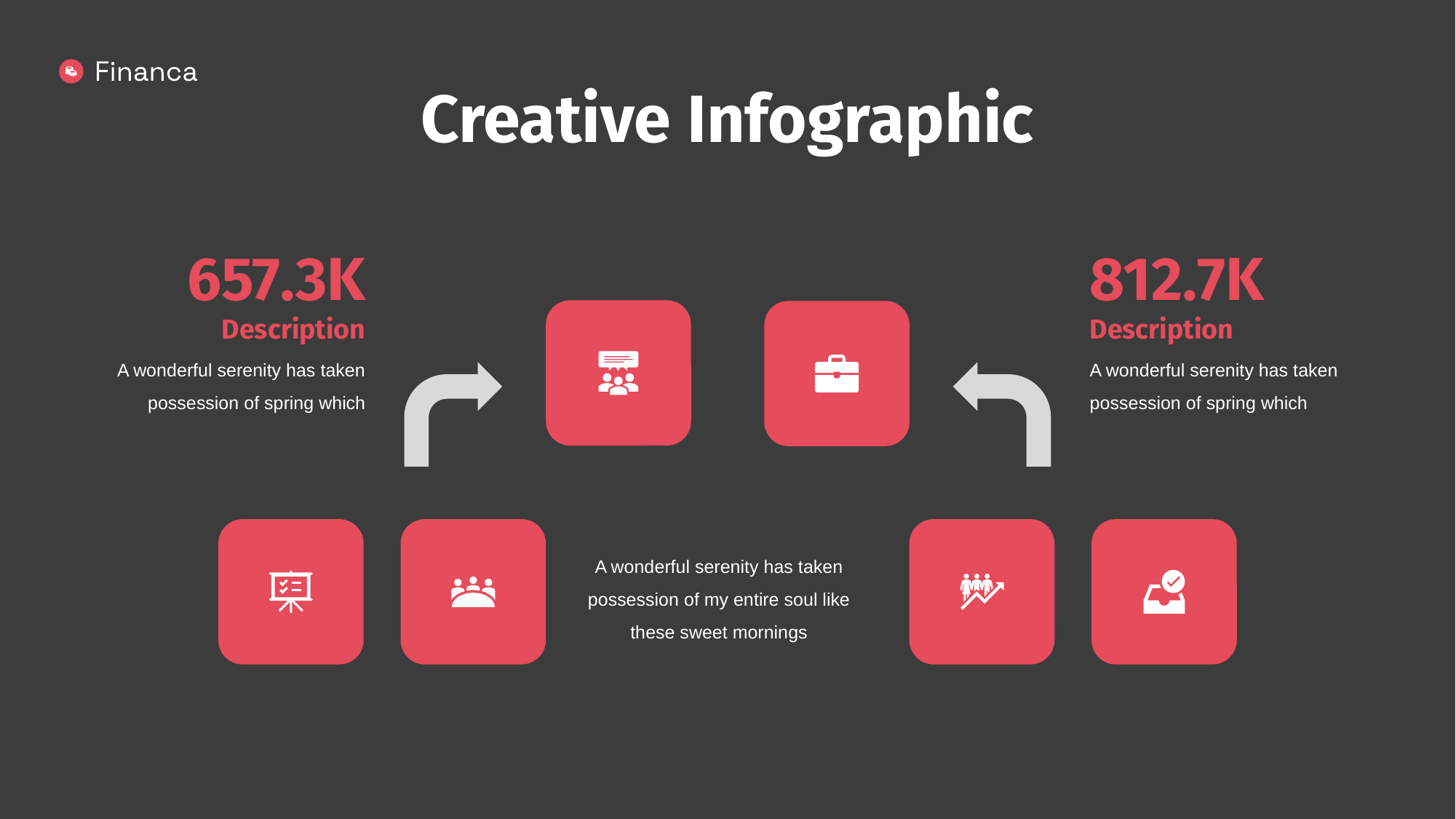

# Creative Infographic
657.3K
812.7K

Description
Description
A wonderful serenity has taken possession of spring which
A wonderful serenity has taken possession of spring which

A wonderful serenity has taken possession of my entire soul like these sweet mornings